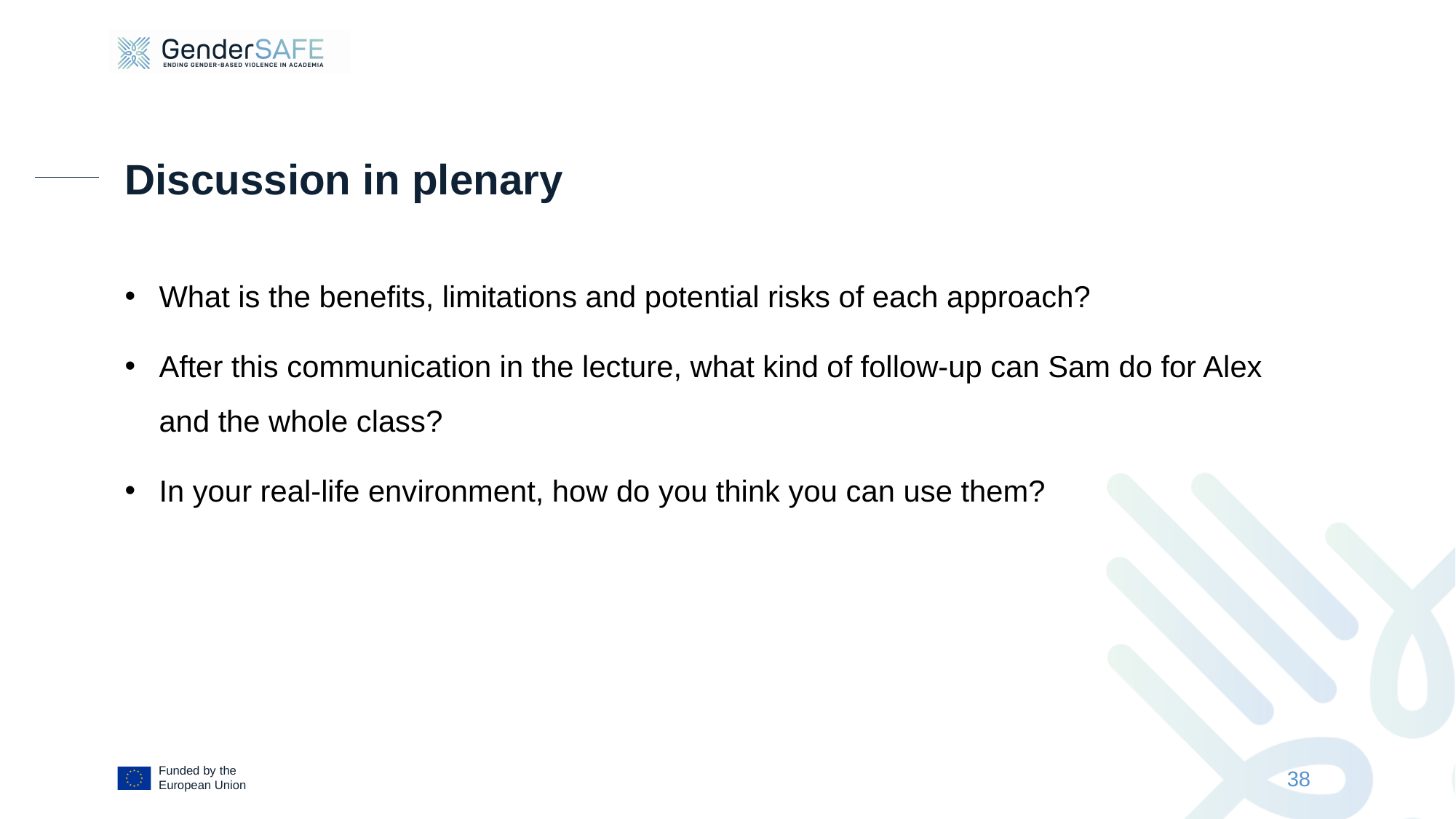

# Discussion in plenary
What is the benefits, limitations and potential risks of each approach?
After this communication in the lecture, what kind of follow-up can Sam do for Alex and the whole class?
In your real-life environment, how do you think you can use them?

38